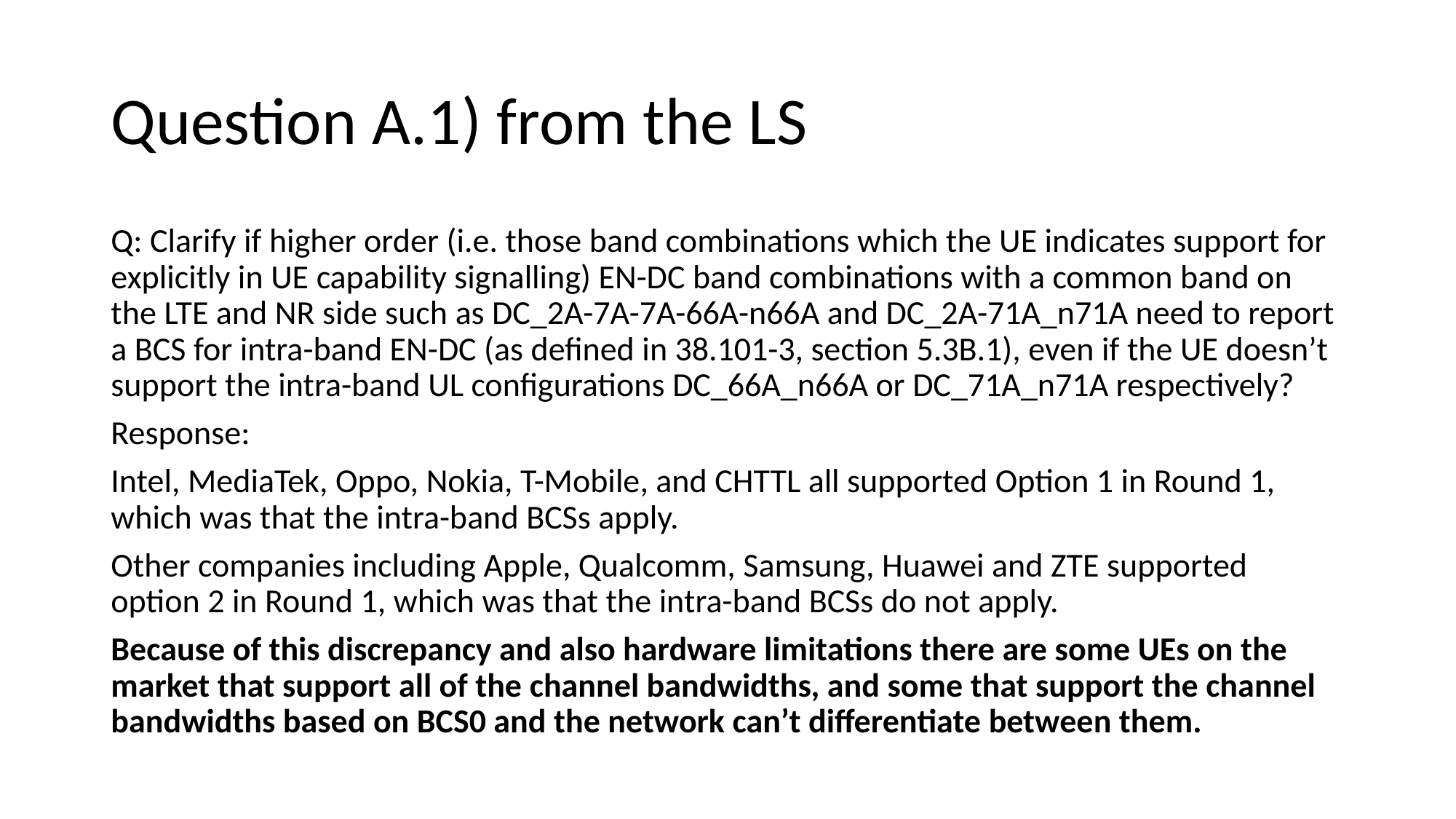

# Question A.1) from the LS
Q: Clarify if higher order (i.e. those band combinations which the UE indicates support for explicitly in UE capability signalling) EN-DC band combinations with a common band on the LTE and NR side such as DC_2A-7A-7A-66A-n66A and DC_2A-71A_n71A need to report a BCS for intra-band EN-DC (as defined in 38.101-3, section 5.3B.1), even if the UE doesn’t support the intra-band UL configurations DC_66A_n66A or DC_71A_n71A respectively?
Response:
Intel, MediaTek, Oppo, Nokia, T-Mobile, and CHTTL all supported Option 1 in Round 1, which was that the intra-band BCSs apply.
Other companies including Apple, Qualcomm, Samsung, Huawei and ZTE supported option 2 in Round 1, which was that the intra-band BCSs do not apply.
Because of this discrepancy and also hardware limitations there are some UEs on the market that support all of the channel bandwidths, and some that support the channel bandwidths based on BCS0 and the network can’t differentiate between them.